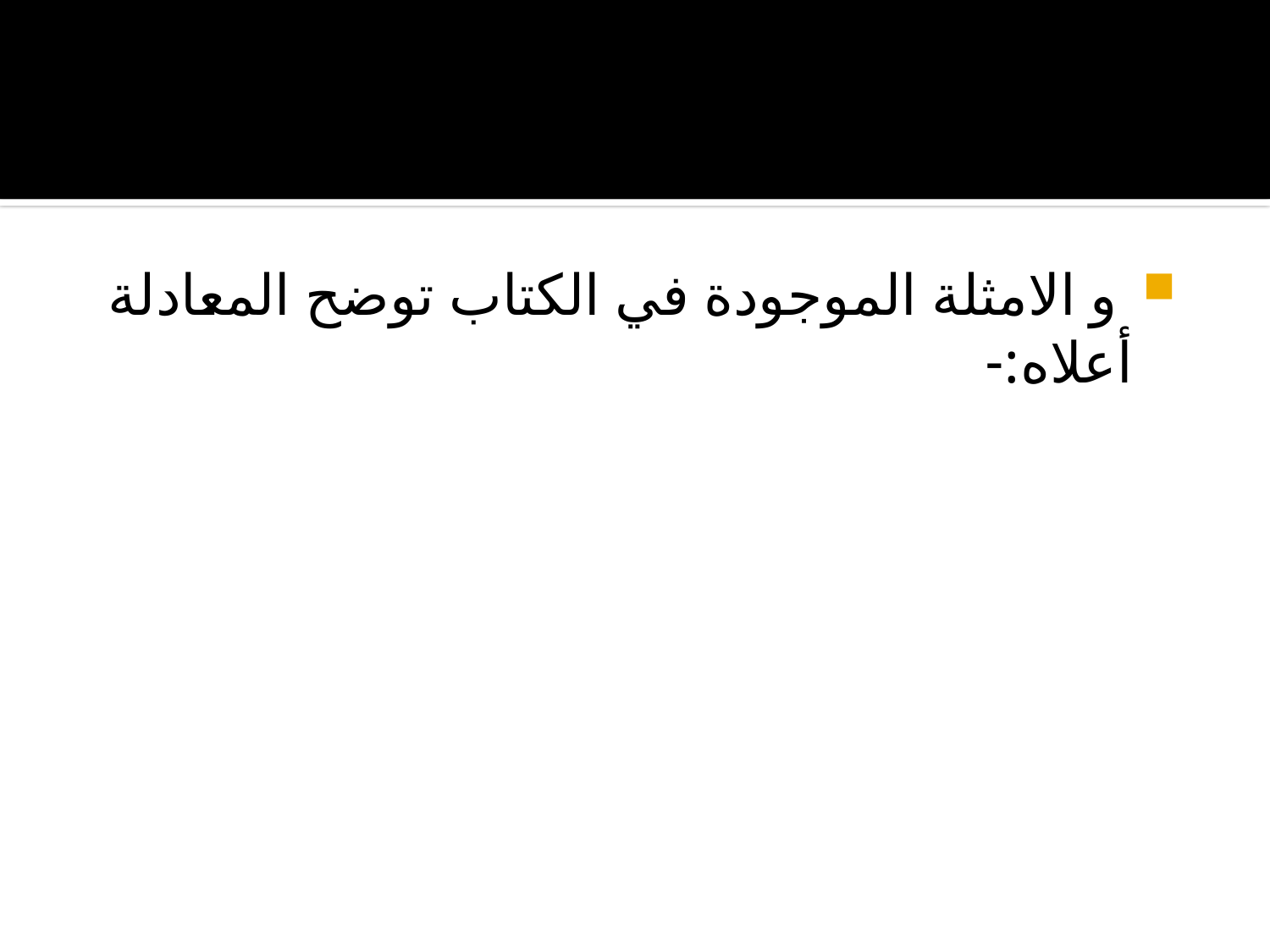

و الامثلة الموجودة في الكتاب توضح المعادلة أعلاه:-